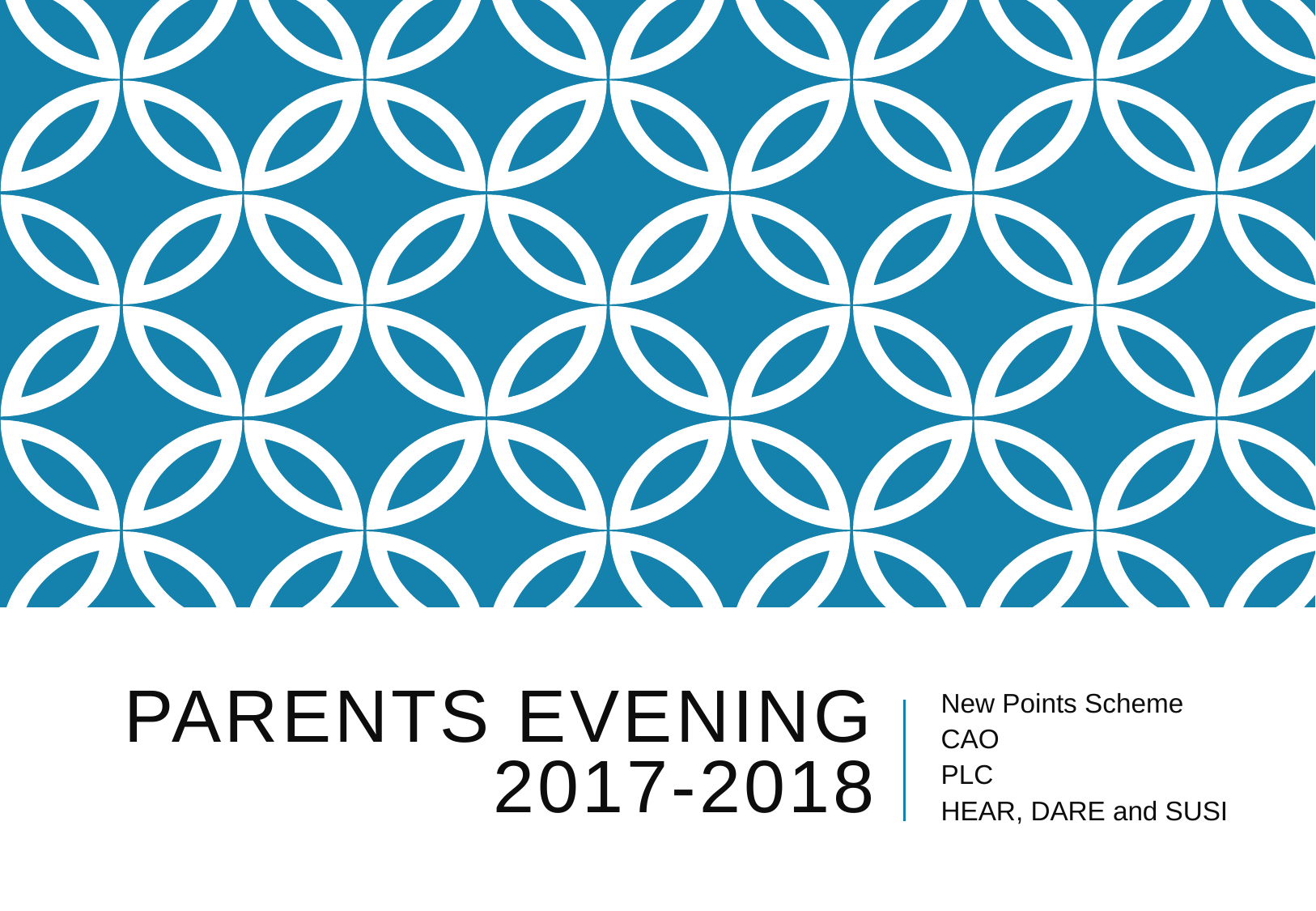

# Parents evening 2017-2018
New Points Scheme
CAO
PLC
HEAR, DARE and SUSI